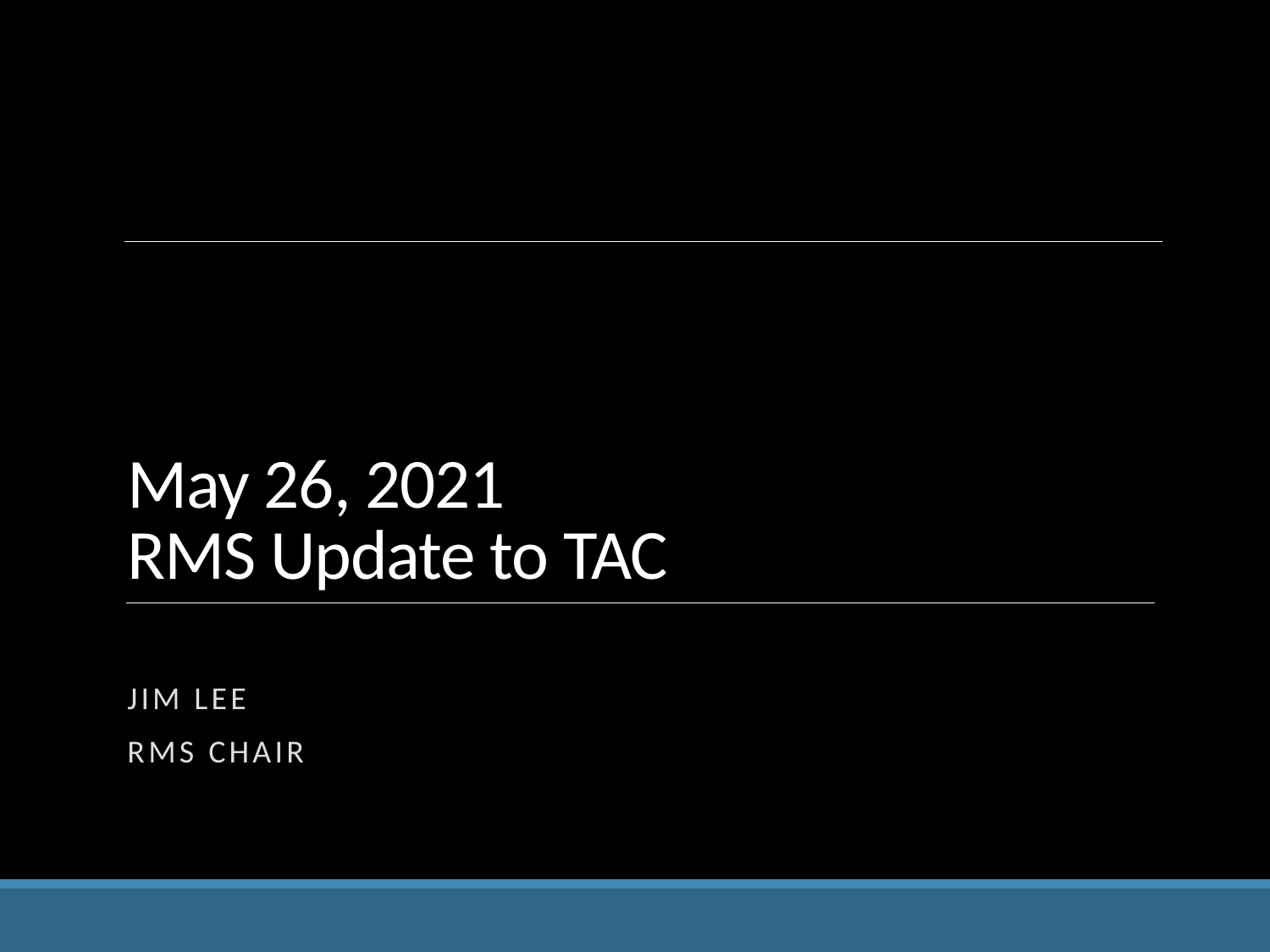

# May 26, 2021 RMS Update to TAC

Jim Lee
RMS Chair